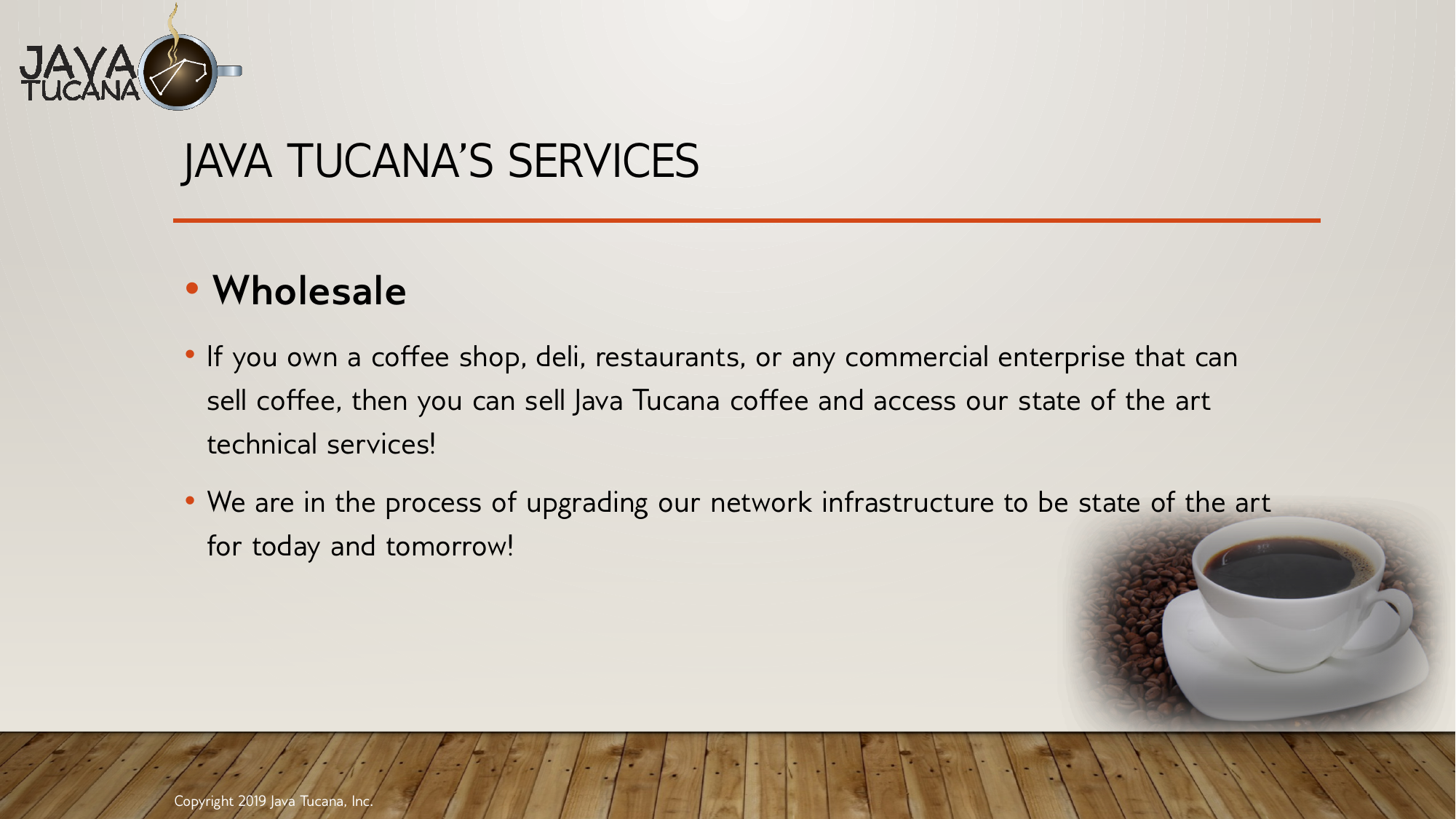

# Java Tucana’s Services
Wholesale
If you own a coffee shop, deli, restaurants, or any commercial enterprise that can sell coffee, then you can sell Java Tucana coffee and access our state of the art technical services!
We are in the process of upgrading our network infrastructure to be state of the art for today and tomorrow!

Copyright 2019 Java Tucana, Inc.